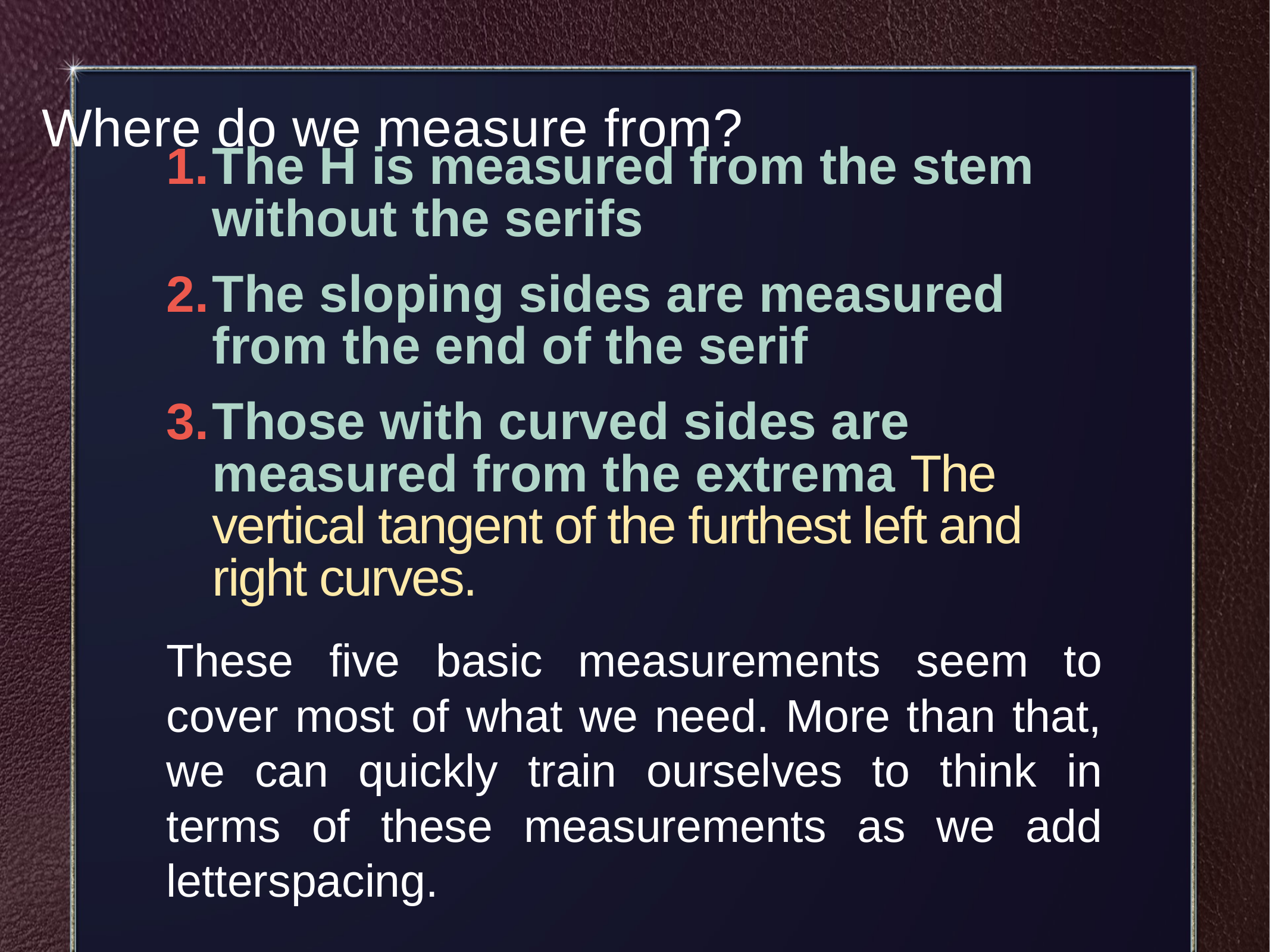

Where do we measure from?
The H is measured from the stem without the serifs
The sloping sides are measured from the end of the serif
Those with curved sides are measured from the extrema The vertical tangent of the furthest left and right curves.
These five basic measurements seem to cover most of what we need. More than that, we can quickly train ourselves to think in terms of these measurements as we add letterspacing.